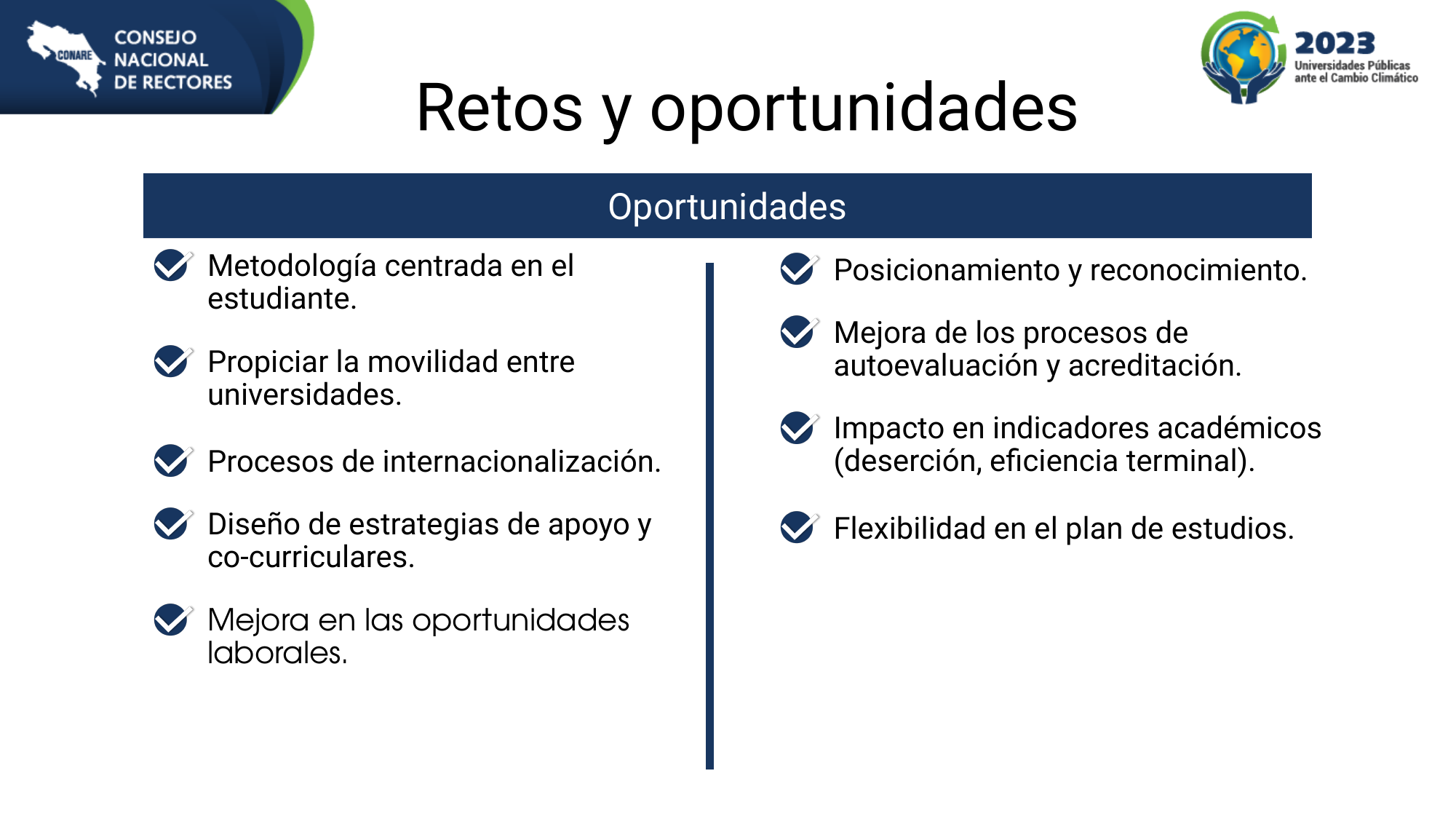

Retos y oportunidades

Oportunidades
Metodología centrada en el estudiante.
Propiciar la movilidad entre universidades.
Procesos de internacionalización.
Diseño de estrategias de apoyo y co-curriculares.
Mejora en las oportunidades laborales.
Posicionamiento y reconocimiento.
Mejora de los procesos de autoevaluación y acreditación.
Impacto en indicadores académicos (deserción, eficiencia terminal).
Flexibilidad en el plan de estudios.